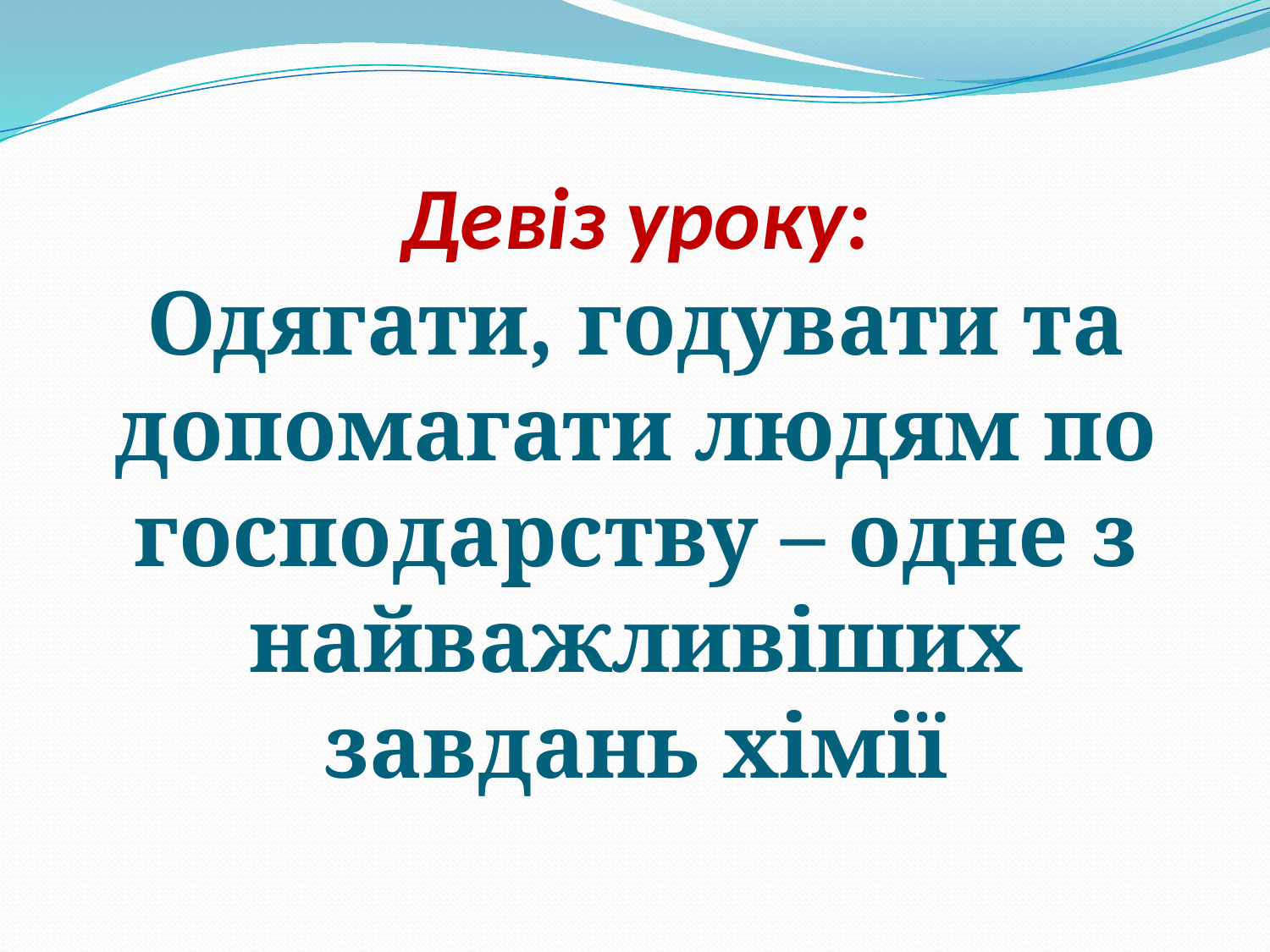

# Девіз уроку: Одягати, годувати та допомагати людям по господарству – одне з найважливіших завдань хімії